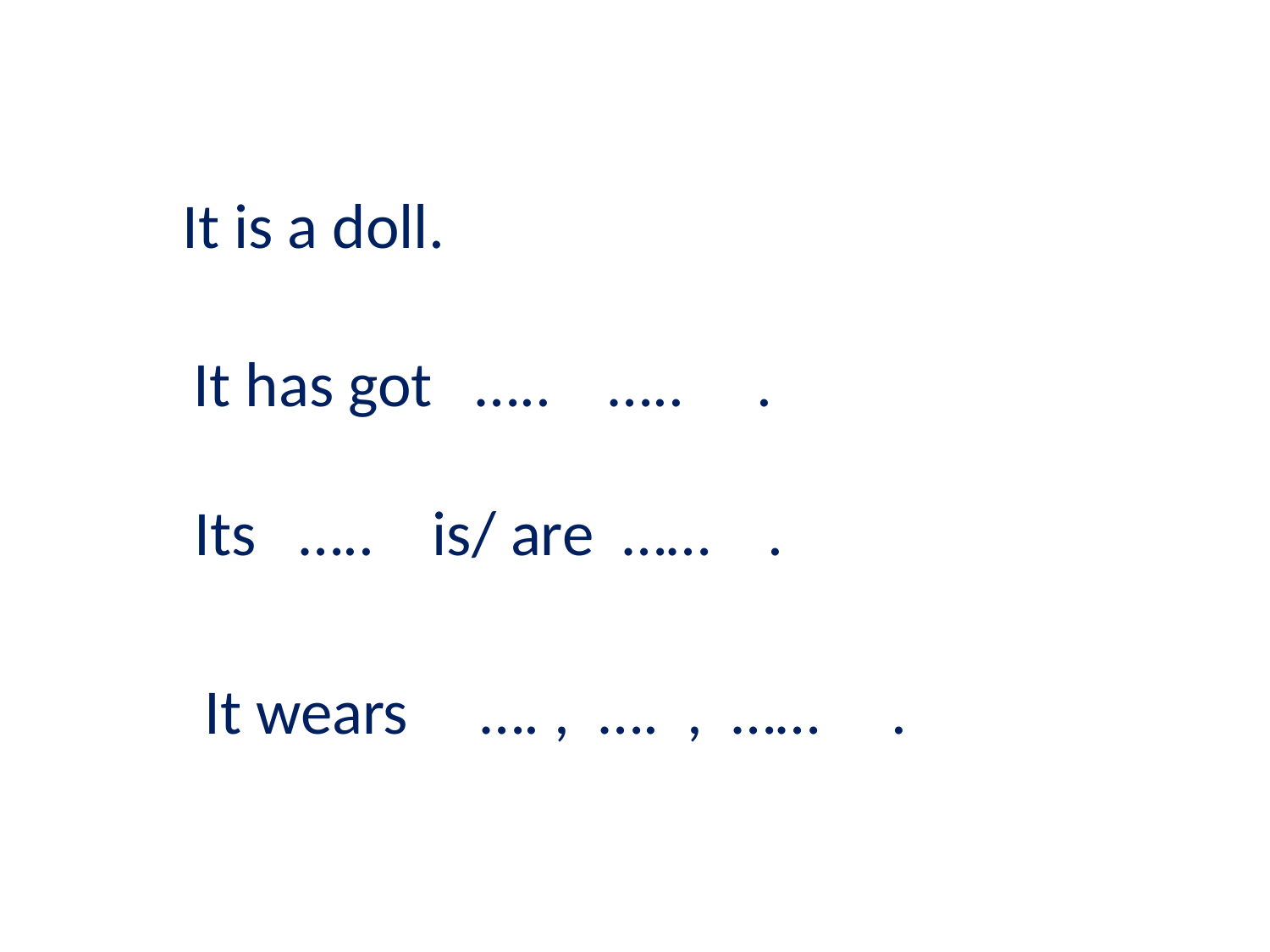

It is a doll.
It has got   …..    …..     .
Its   …..    is/ are  ……    .
It wears     …. ,  ….  ,  ……     .